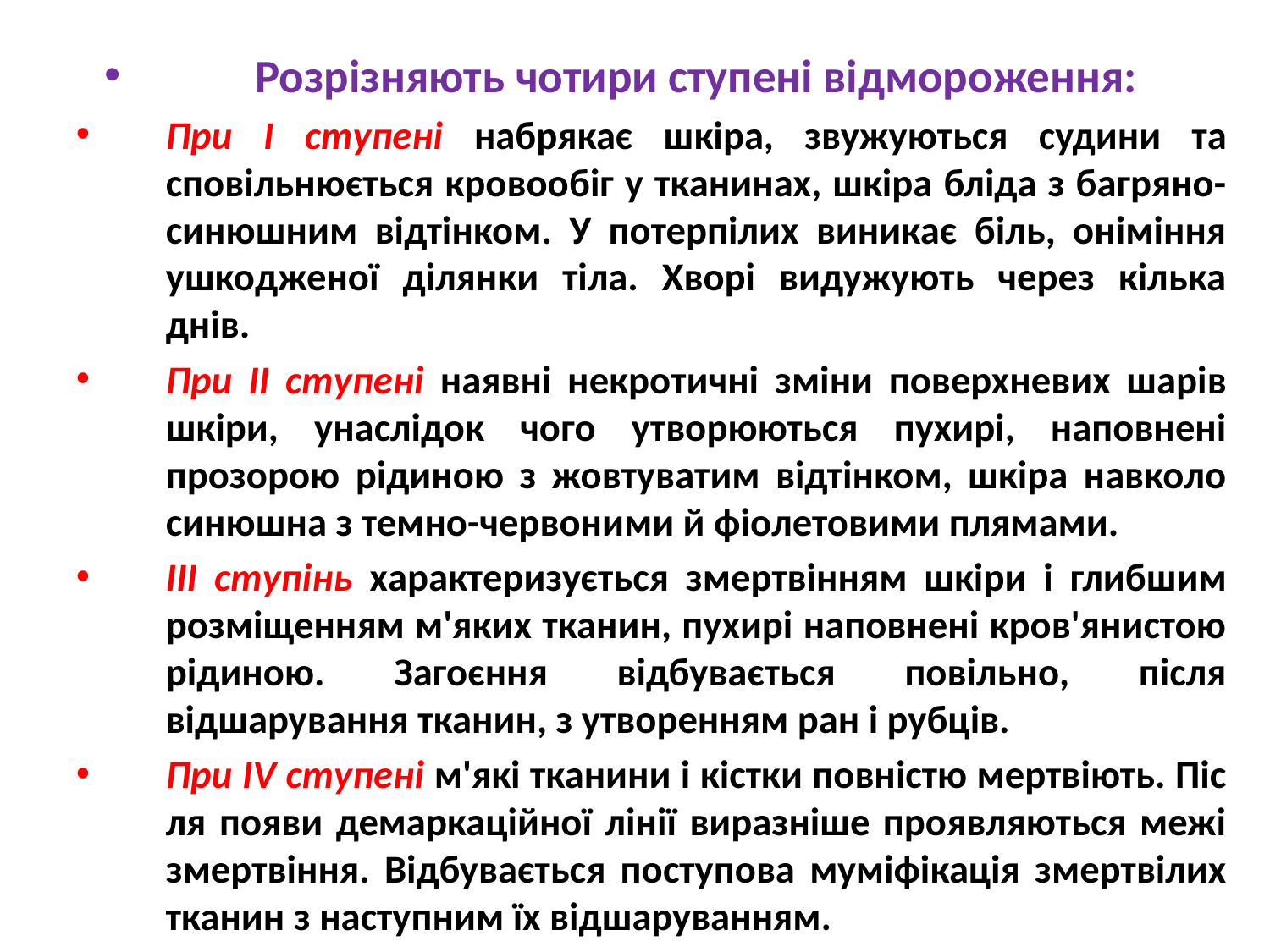

Розрізняють чотири ступені відмороження:
При І ступені набрякає шкіра, звужуються судини та сповільнюється кровообіг у тканинах, шкіра бліда з багряно-синюшним відтінком. У потерпілих виникає біль, оніміння ушкодженої ділянки тіла. Хворі видужують через кілька днів.
При II ступені наявні некротичні зміни поверхневих шарів шкіри, унаслідок чого утворюються пухирі, наповнені прозорою рідиною з жовтуватим відтінком, шкіра навколо синюшна з темно-червоними й фіолетовими плямами.
III ступінь характеризується змертвінням шкіри і глибшим розміщенням м'яких тканин, пухирі наповнені кров'янистою рідиною. Загоєння відбувається повільно, після відшарування тканин, з утворенням ран і рубців.
При IV ступені м'які тканини і кістки повністю мертвіють. Піс­ля появи демаркаційної лінії виразніше проявляються межі змертвіння. Відбувається поступова муміфікація змертвілих тканин з наступним їх відшаруванням.